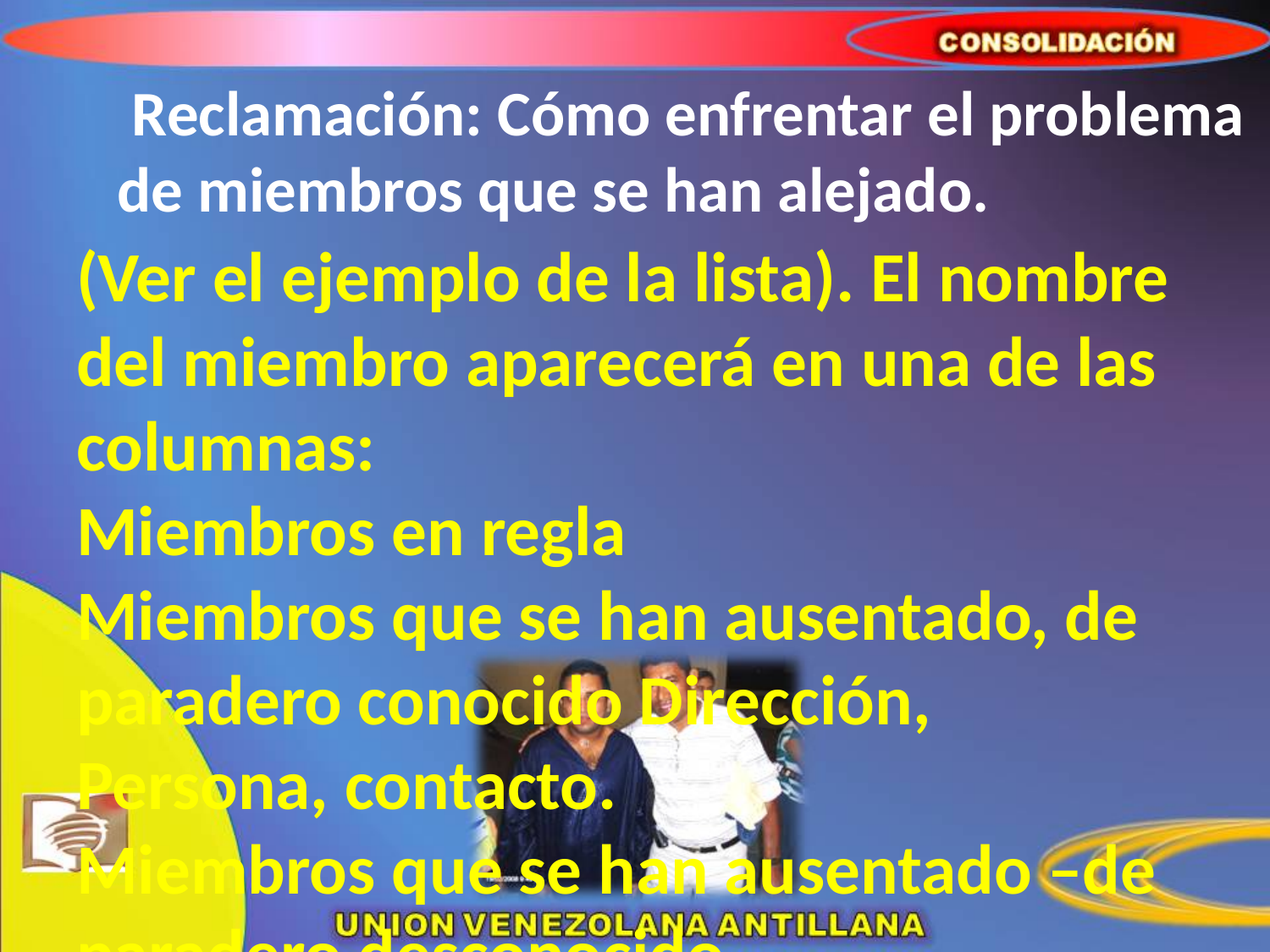

# Reclamación: Cómo enfrentar el problema de miembros que se han alejado.
	(Ver el ejemplo de la lista). El nombre del miembro aparecerá en una de las columnas:
Miembros en regla
Miembros que se han ausentado, de paradero conocido Dirección, Persona, contacto.
Miembros que se han ausentado –de paradero desconocido